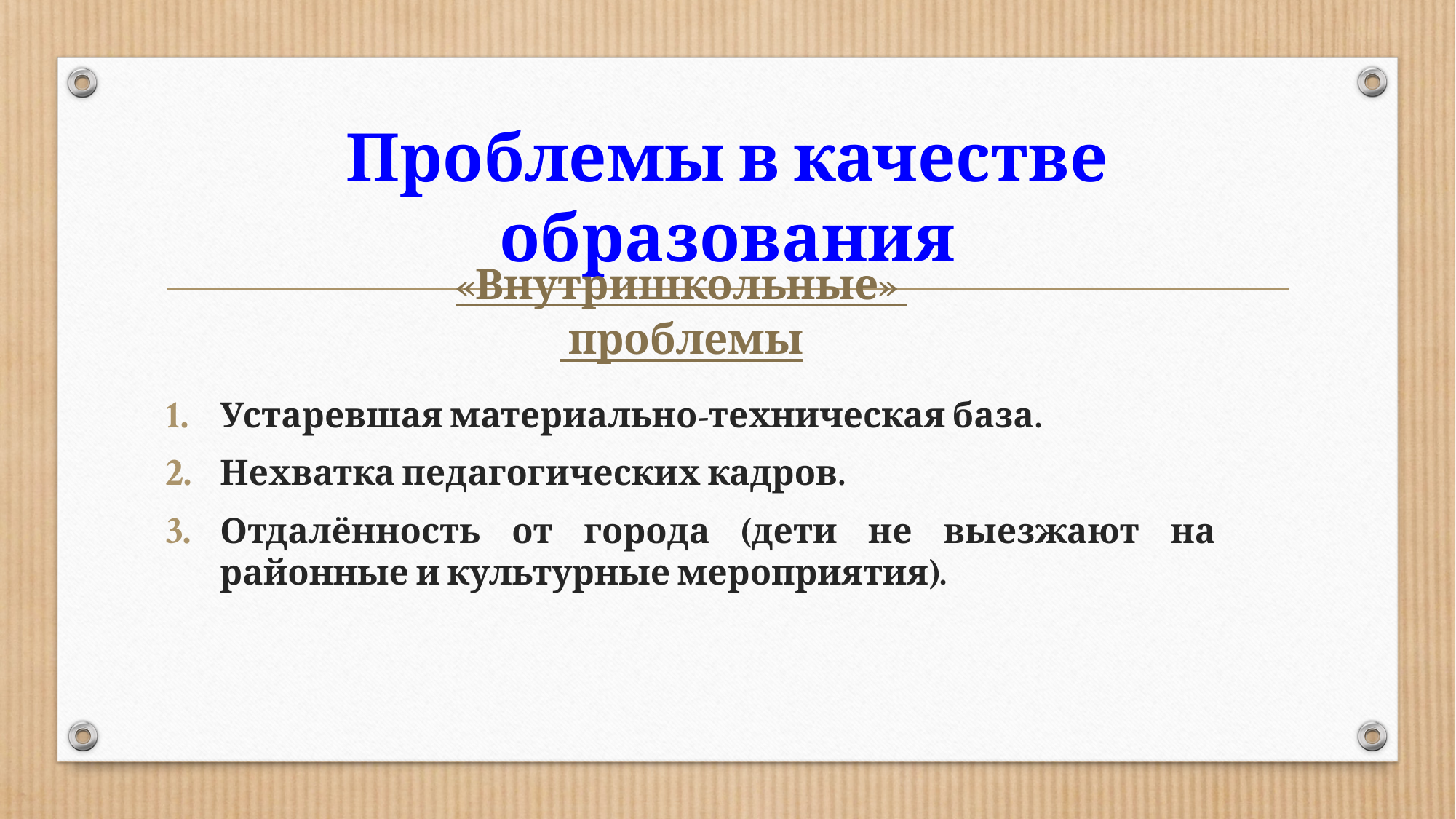

# Проблемы в качестве образования
«Внутришкольные»  проблемы
Устаревшая материально-техническая база.
Нехватка педагогических кадров.
Отдалённость от города (дети не выезжают на районные и культурные мероприятия).